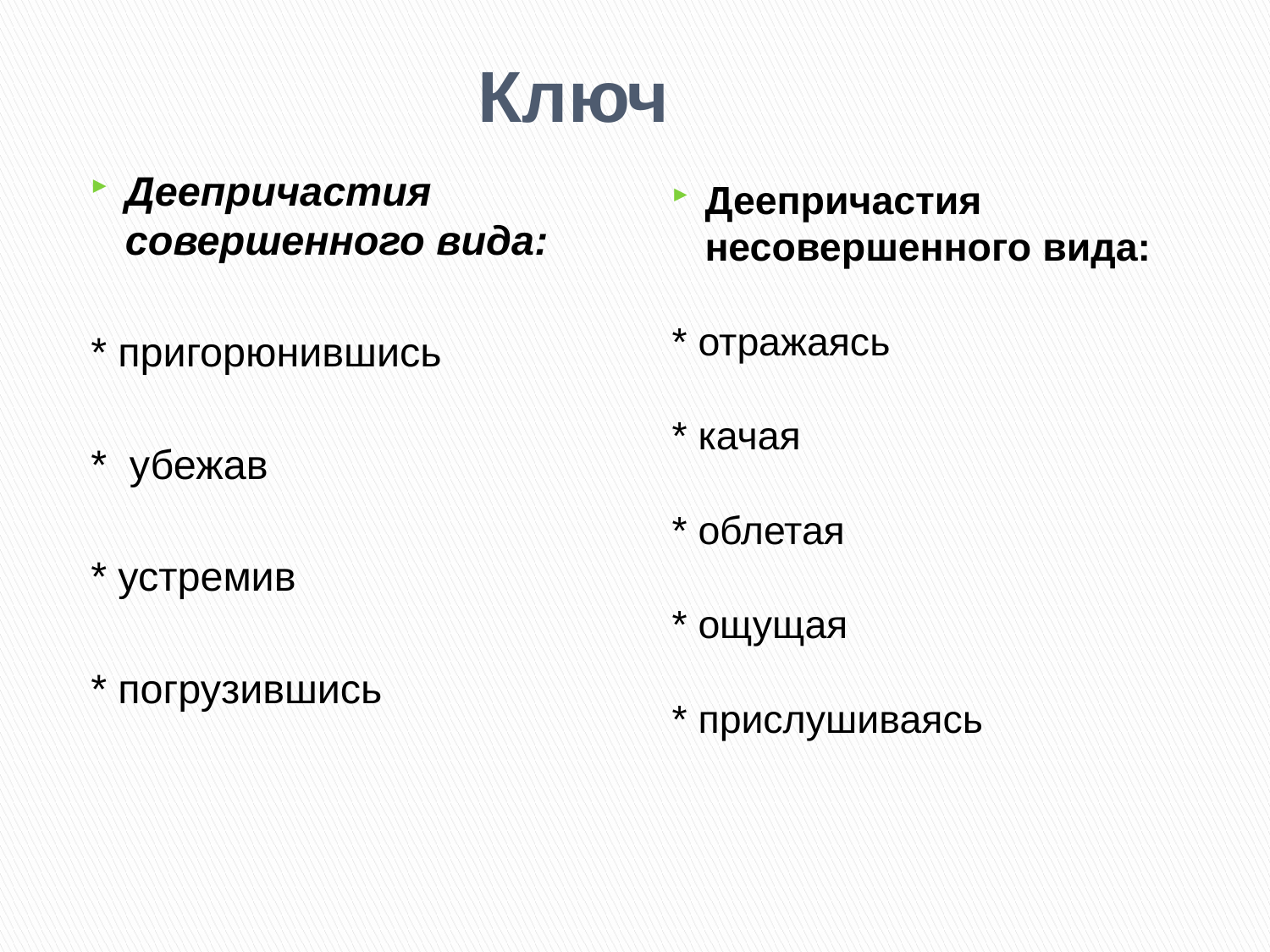

# Ключ
Деепричастия совершенного вида:

* пригорюнившись

*  убежав

* устремив

* погрузившись

Деепричастия несовершенного вида:

* отражаясь

* качая

* облетая

* ощущая

* прислушиваясь